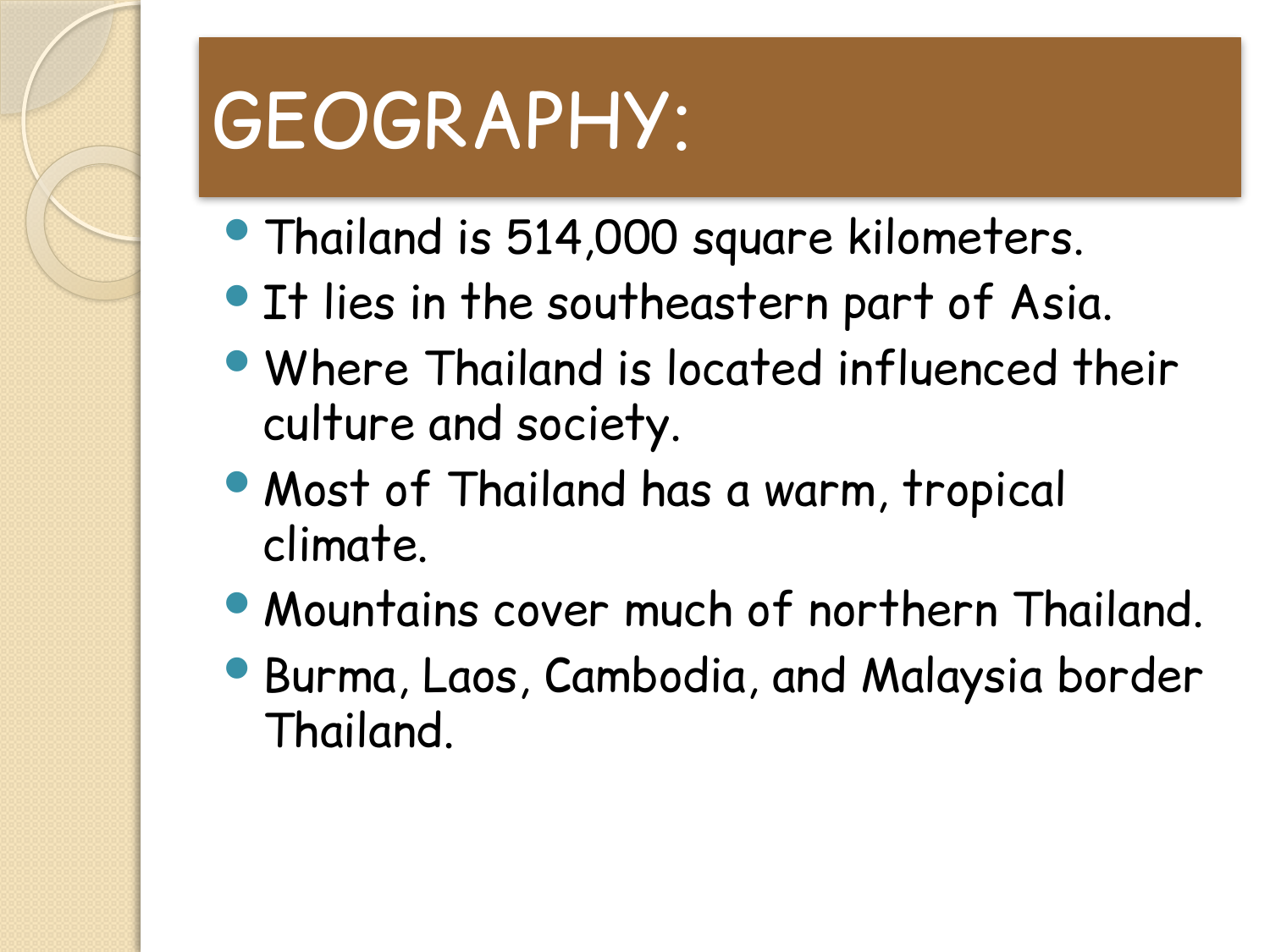

# GEOGRAPHY:
Thailand is 514,000 square kilometers.
It lies in the southeastern part of Asia.
Where Thailand is located influenced their culture and society.
Most of Thailand has a warm, tropical climate.
Mountains cover much of northern Thailand.
Burma, Laos, Cambodia, and Malaysia border Thailand.